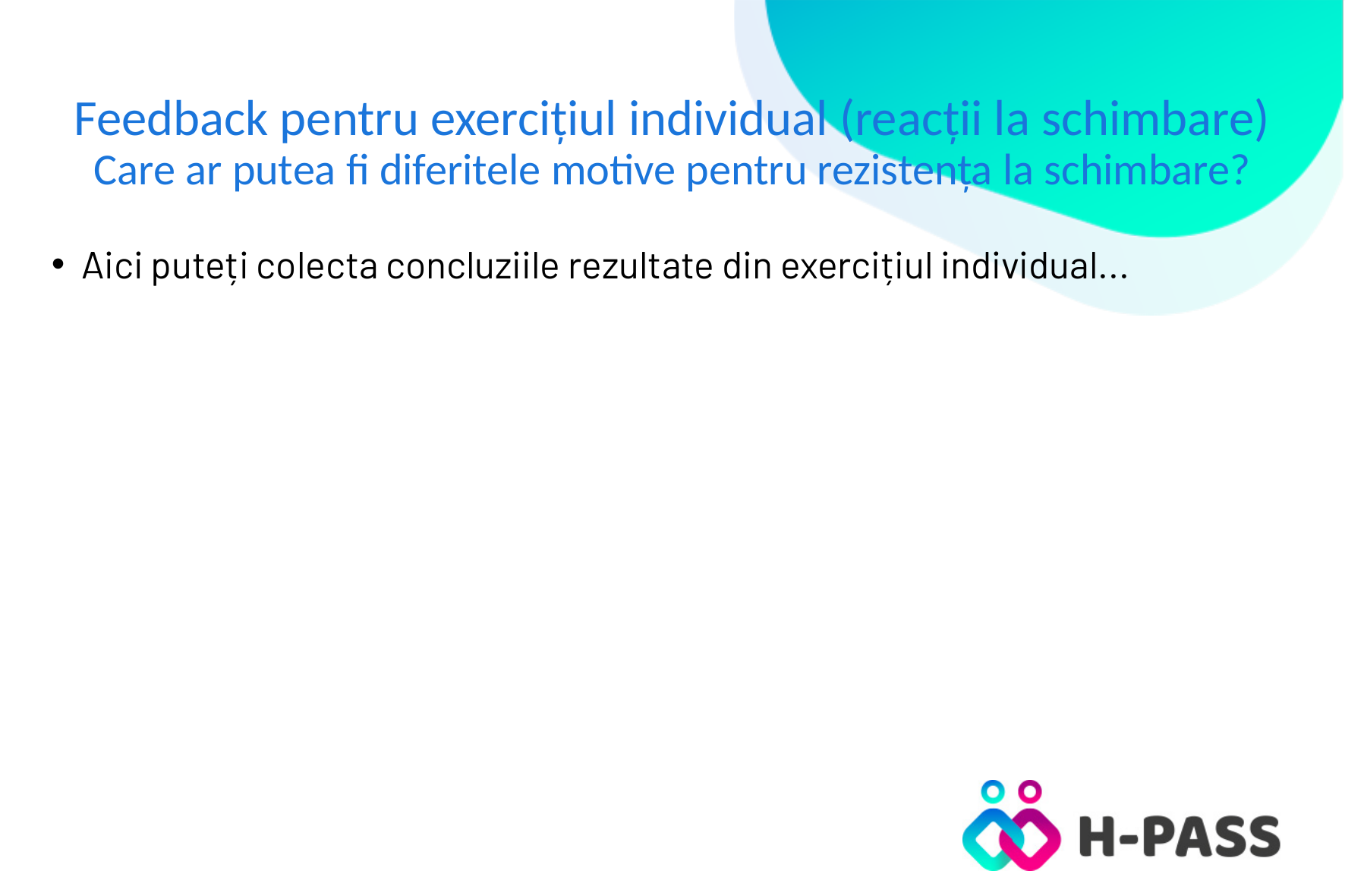

# Feedback pentru exercițiul individual (reacții la schimbare) Care ar putea fi diferitele motive pentru rezistența la schimbare?
Aici puteți colecta concluziile rezultate din exercițiul individual...